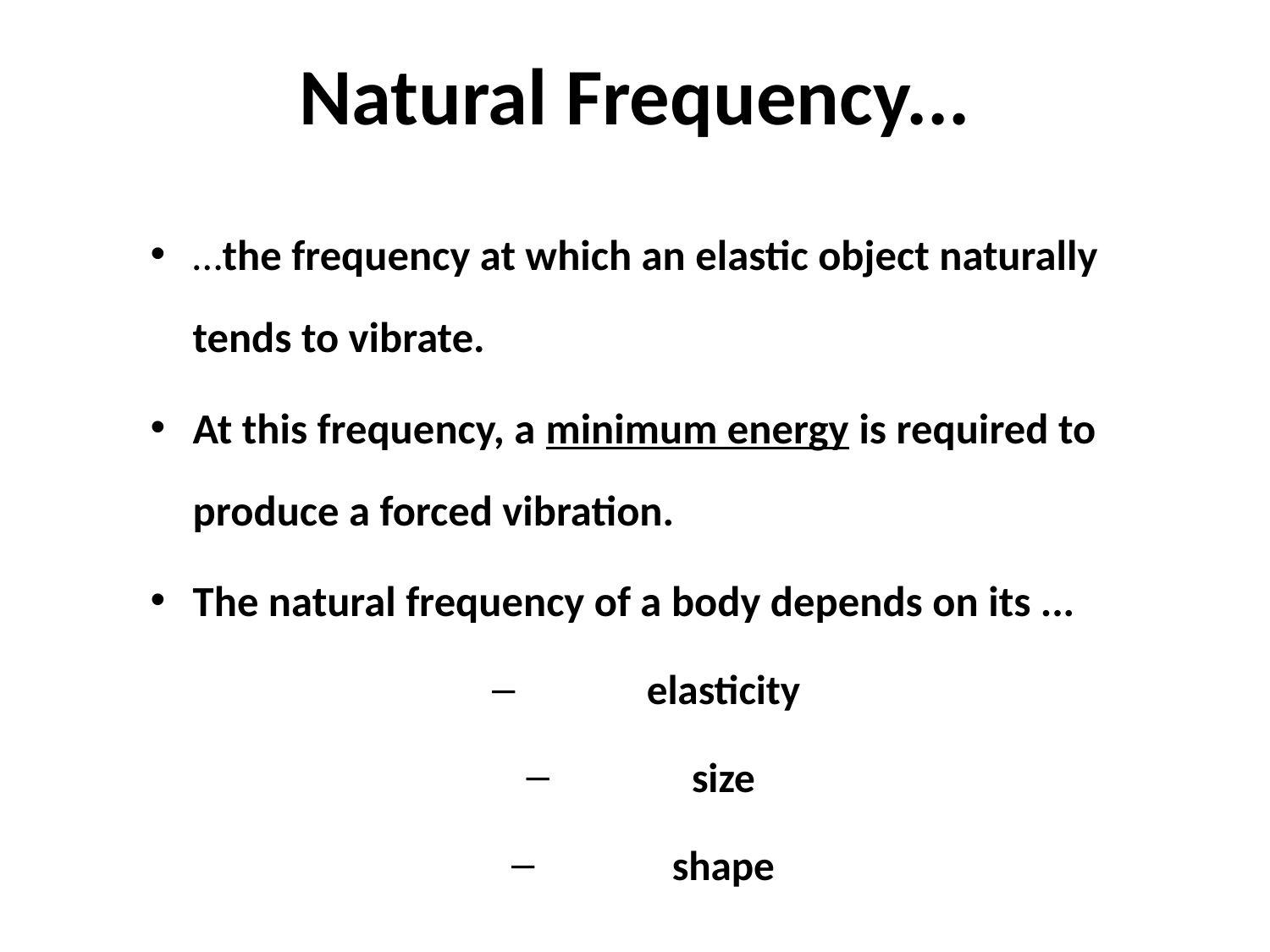

# Natural Frequency...
…the frequency at which an elastic object naturally tends to vibrate.
At this frequency, a minimum energy is required to produce a forced vibration.
The natural frequency of a body depends on its ...
elasticity
size
shape